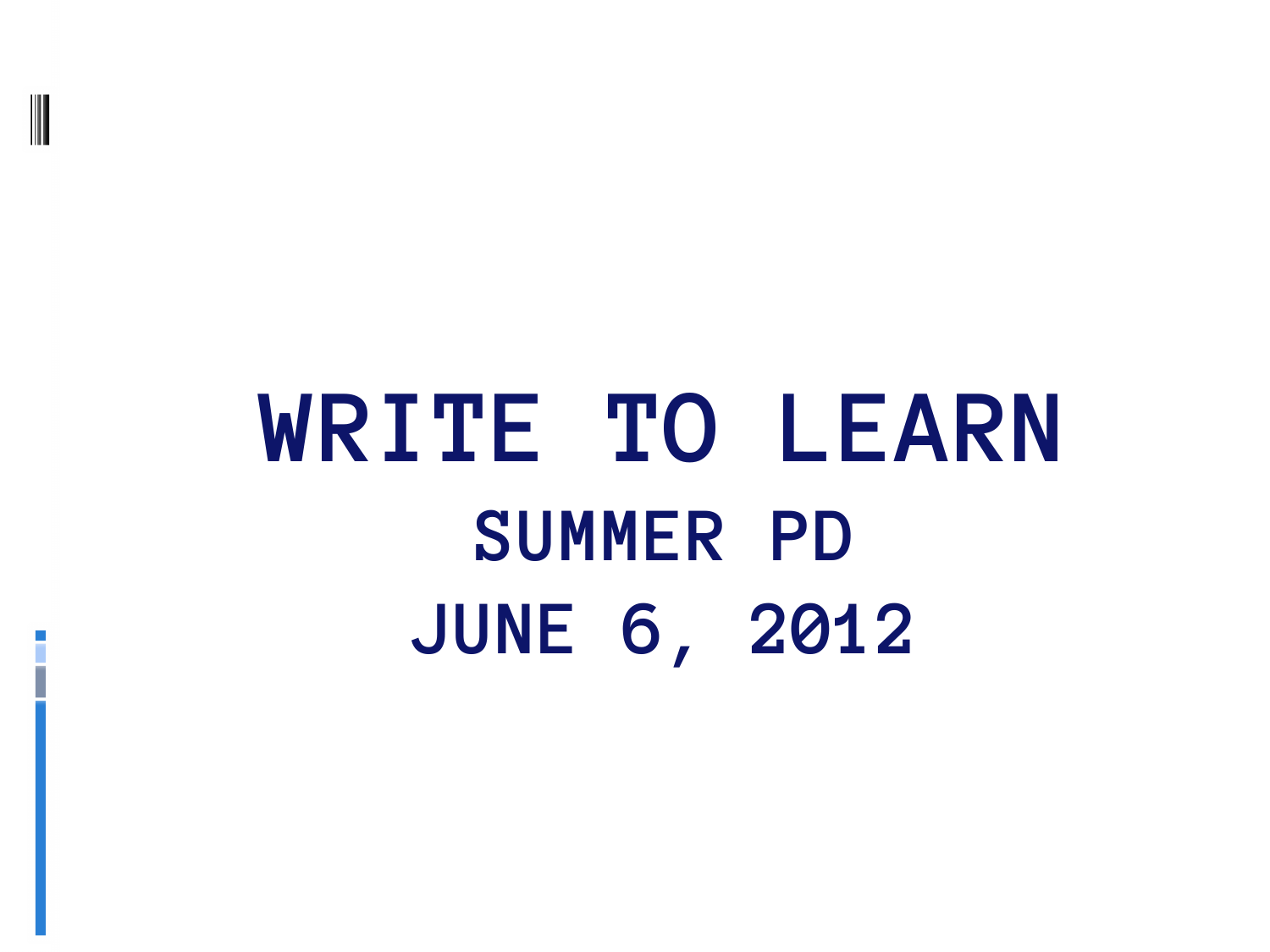

# Write to Learn Summer PD June 6, 2012